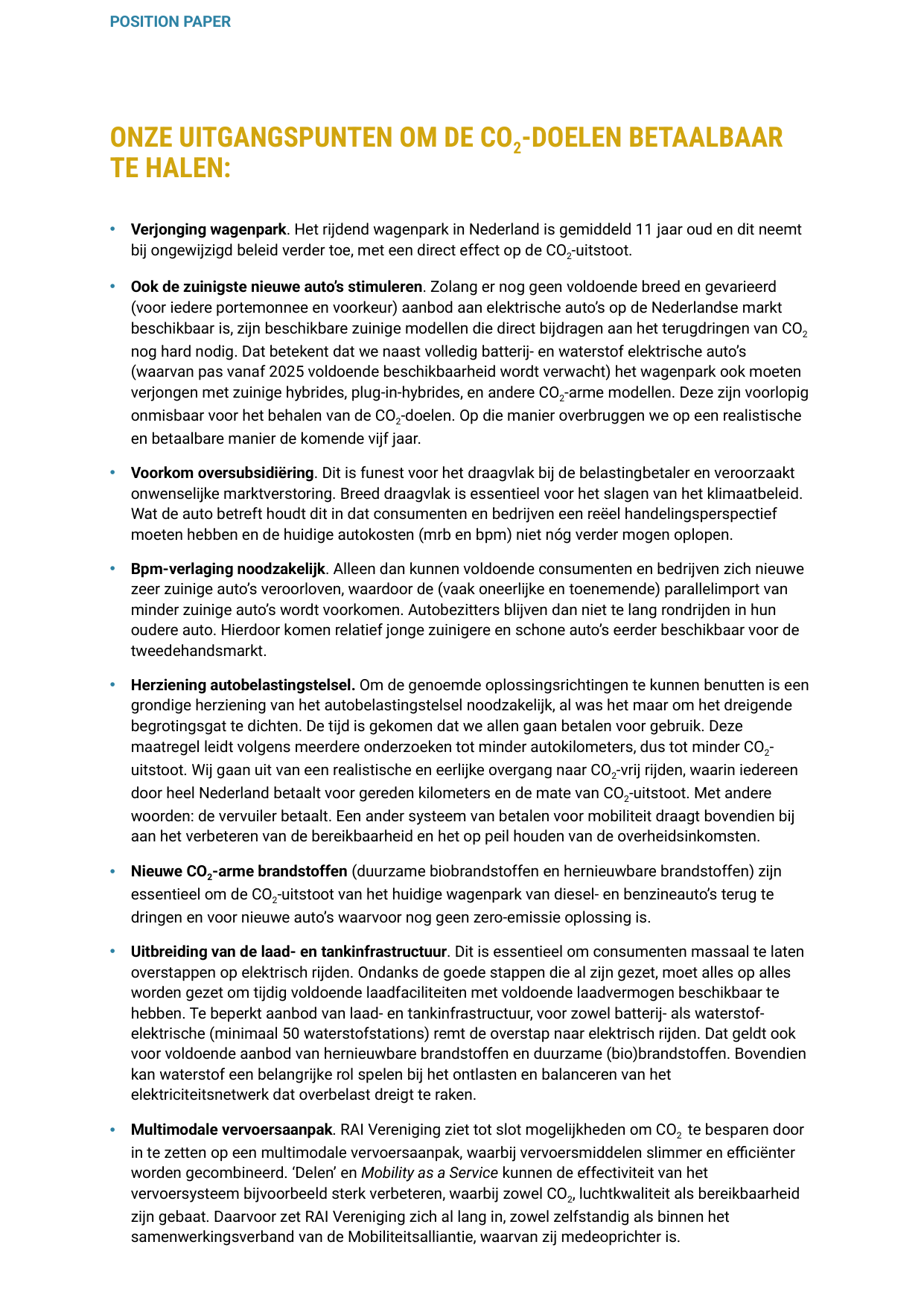

# Onze uitgangspunten om de CO2-Doelen betaalbaar te halen:
Verjonging wagenpark. Het rijdend wagenpark in Nederland is gemiddeld 11 jaar oud en dit neemt bij ongewijzigd beleid verder toe, met een direct effect op de CO2-uitstoot.
Ook de zuinigste nieuwe auto’s stimuleren. Zolang er nog geen voldoende breed en gevarieerd (voor iedere portemonnee en voorkeur) aanbod aan elektrische auto’s op de Nederlandse markt beschikbaar is, zijn beschikbare zuinige modellen die direct bijdragen aan het terugdringen van CO2 nog hard nodig. Dat betekent dat we naast volledig batterij- en waterstof elektrische auto’s (waarvan pas vanaf 2025 voldoende beschikbaarheid wordt verwacht) het wagenpark ook moeten verjongen met zuinige hybrides, plug-in-hybrides, en andere CO2-arme modellen. Deze zijn voorlopig onmisbaar voor het behalen van de CO2-doelen. Op die manier overbruggen we op een realistische en betaalbare manier de komende vijf jaar.
Voorkom oversubsidiëring. Dit is funest voor het draagvlak bij de belastingbetaler en veroorzaakt onwenselijke marktverstoring. Breed draagvlak is essentieel voor het slagen van het klimaatbeleid. Wat de auto betreft houdt dit in dat consumenten en bedrijven een reëel handelingsperspectief moeten hebben en de huidige autokosten (mrb en bpm) niet nóg verder mogen oplopen.
Bpm-verlaging noodzakelijk. Alleen dan kunnen voldoende consumenten en bedrijven zich nieuwe zeer zuinige auto’s veroorloven, waardoor de (vaak oneerlijke en toenemende) parallelimport van minder zuinige auto’s wordt voorkomen. Autobezitters blijven dan niet te lang rondrijden in hun oudere auto. Hierdoor komen relatief jonge zuinigere en schone auto’s eerder beschikbaar voor de tweedehandsmarkt.
Herziening autobelastingstelsel. Om de genoemde oplossingsrichtingen te kunnen benutten is een grondige herziening van het autobelastingstelsel noodzakelijk, al was het maar om het dreigende begrotingsgat te dichten. De tijd is gekomen dat we allen gaan betalen voor gebruik. Deze maatregel leidt volgens meerdere onderzoeken tot minder autokilometers, dus tot minder CO2-uitstoot. Wij gaan uit van een realistische en eerlijke overgang naar CO2-vrij rijden, waarin iedereen door heel Nederland betaalt voor gereden kilometers en de mate van CO2-uitstoot. Met andere woorden: de vervuiler betaalt. Een ander systeem van betalen voor mobiliteit draagt bovendien bij aan het verbeteren van de bereikbaarheid en het op peil houden van de overheidsinkomsten.
Nieuwe CO2-arme brandstoffen (duurzame biobrandstoffen en hernieuwbare brandstoffen) zijn essentieel om de CO2-uitstoot van het huidige wagenpark van diesel- en benzineauto’s terug te dringen en voor nieuwe auto’s waarvoor nog geen zero-emissie oplossing is.
Uitbreiding van de laad- en tankinfrastructuur. Dit is essentieel om consumenten massaal te laten overstappen op elektrisch rijden. Ondanks de goede stappen die al zijn gezet, moet alles op alles worden gezet om tijdig voldoende laadfaciliteiten met voldoende laadvermogen beschikbaar te hebben. Te beperkt aanbod van laad- en tankinfrastructuur, voor zowel batterij- als waterstof-elektrische (minimaal 50 waterstofstations) remt de overstap naar elektrisch rijden. Dat geldt ook voor voldoende aanbod van hernieuwbare brandstoffen en duurzame (bio)brandstoffen. Bovendien kan waterstof een belangrijke rol spelen bij het ontlasten en balanceren van het elektriciteitsnetwerk dat overbelast dreigt te raken.
Multimodale vervoersaanpak. RAI Vereniging ziet tot slot mogelijkheden om CO2  te besparen door in te zetten op een multimodale vervoersaanpak, waarbij vervoersmiddelen slimmer en efficiënter worden gecombineerd. ‘Delen’ en Mobility as a Service kunnen de effectiviteit van het vervoersysteem bijvoorbeeld sterk verbeteren, waarbij zowel CO2, luchtkwaliteit als bereikbaarheid zijn gebaat. Daarvoor zet RAI Vereniging zich al lang in, zowel zelfstandig als binnen het samenwerkingsverband van de Mobiliteitsalliantie, waarvan zij medeoprichter is.